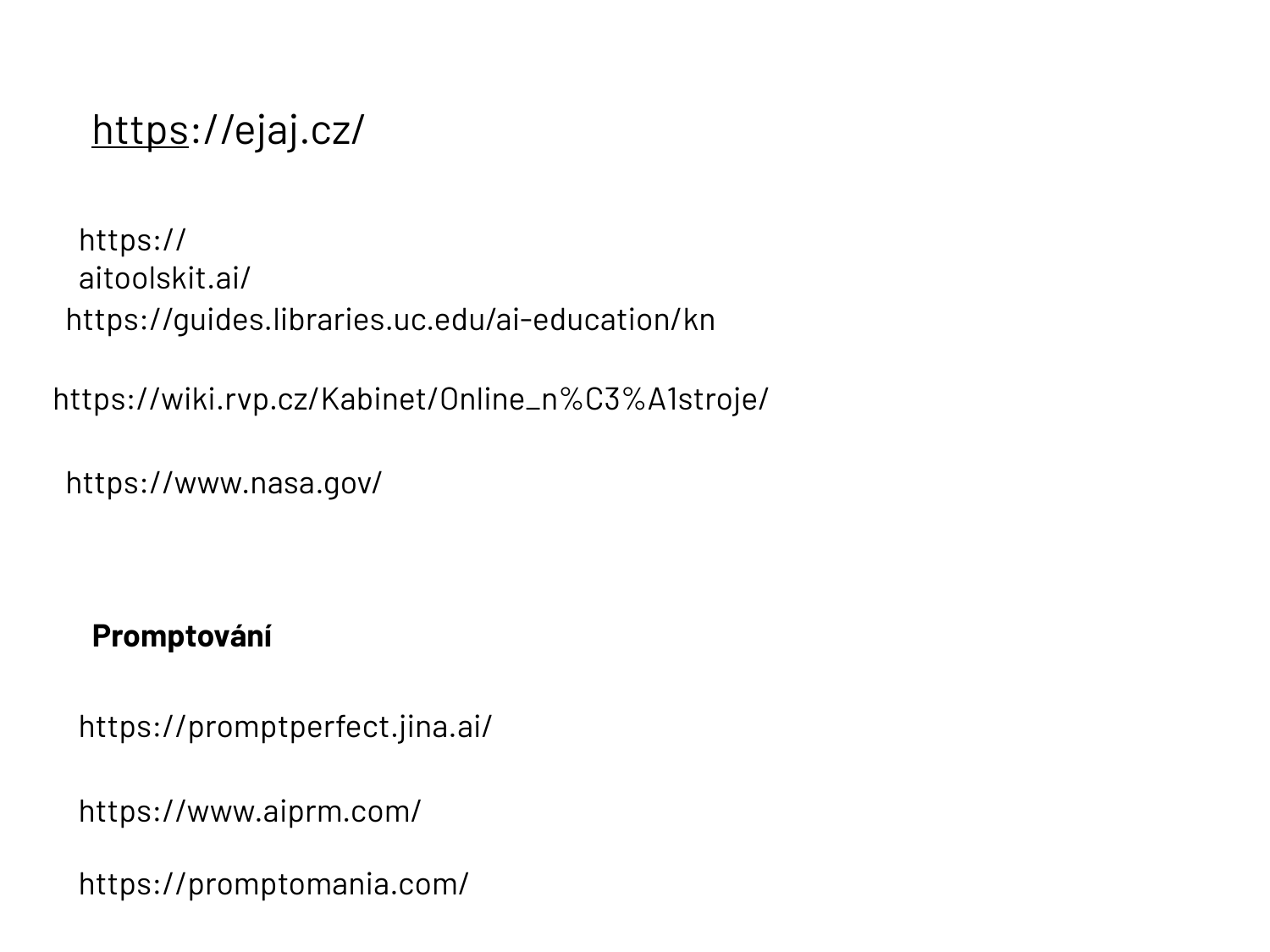

https://ejaj.cz/
https://aitoolskit.ai/
https://guides.libraries.uc.edu/ai-education/kn
https://wiki.rvp.cz/Kabinet/Online_n%C3%A1stroje/
https://www.nasa.gov/
Promptování
https://promptperfect.jina.ai/
https://www.aiprm.com/
https://promptomania.com/